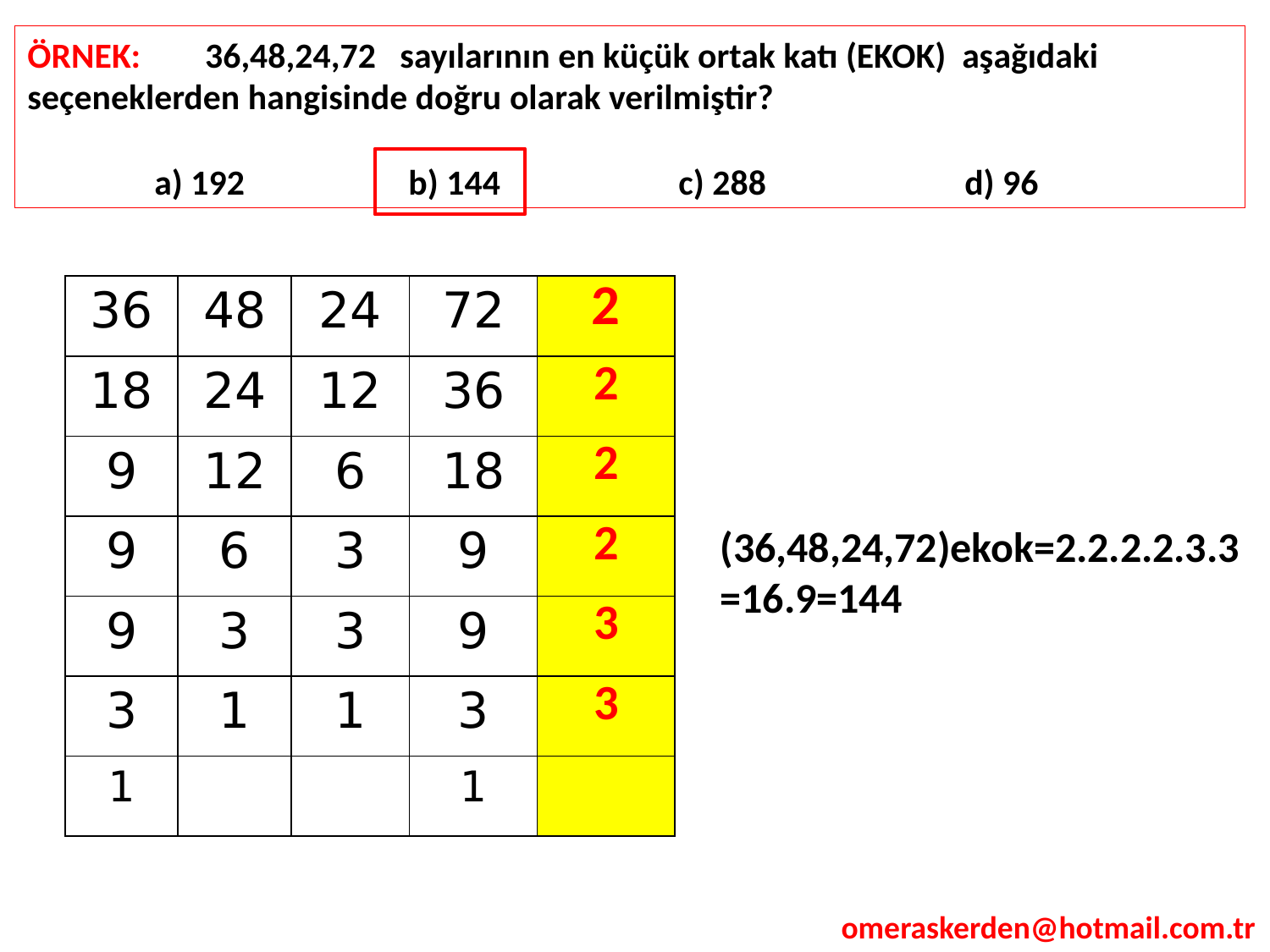

ÖRNEK:        36,48,24,72   sayılarının en küçük ortak katı (EKOK)  aşağıdaki seçeneklerden hangisinde doğru olarak verilmiştir?

	a) 192            	b) 144       	  c) 288      	      d) 96

| 36 | 48 | 24 | 72 | 2 |
| --- | --- | --- | --- | --- |
| 18 | 24 | 12 | 36 | 2 |
| 9 | 12 | 6 | 18 | 2 |
| 9 | 6 | 3 | 9 | 2 |
| 9 | 3 | 3 | 9 | 3 |
| 3 | 1 | 1 | 3 | 3 |
| 1 |  |  | 1 |  |
(36,48,24,72)ekok=2.2.2.2.3.3
=16.9=144
omeraskerden@hotmail.com.tr